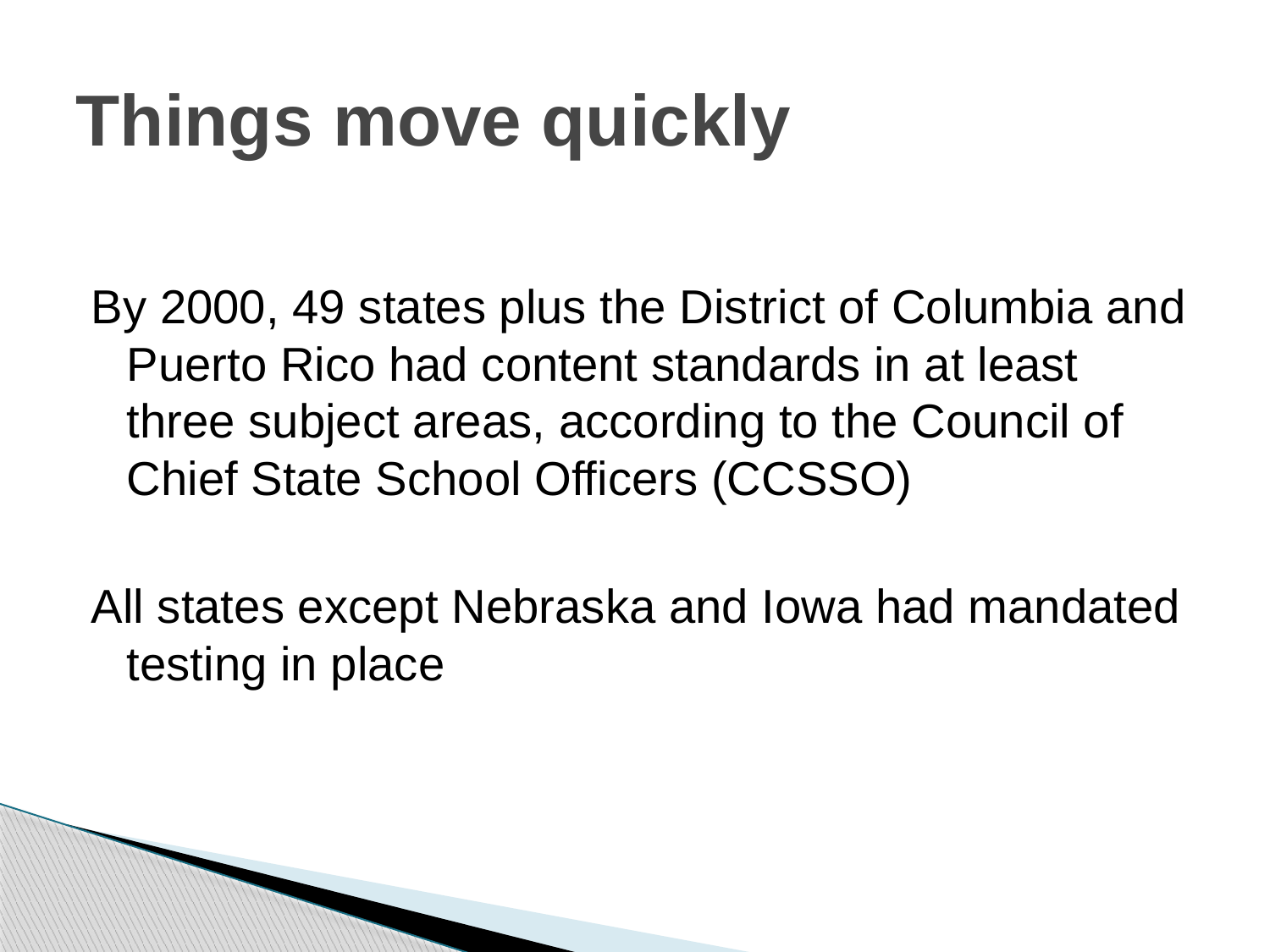

# Things move quickly

By 2000, 49 states plus the District of Columbia and Puerto Rico had content standards in at least three subject areas, according to the Council of Chief State School Officers (CCSSO)

All states except Nebraska and Iowa had mandated testing in place